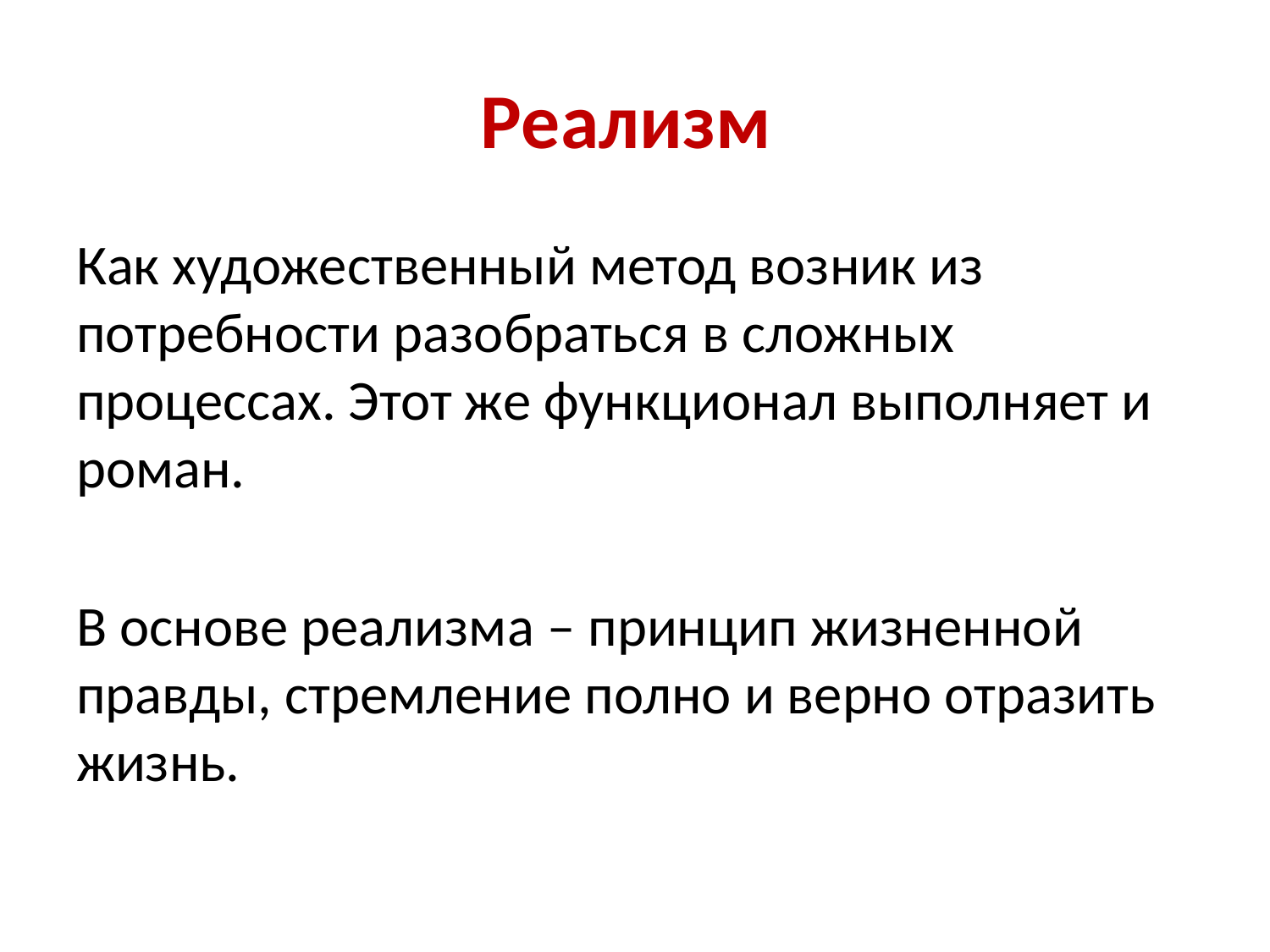

# Реализм
Как художественный метод возник из потребности разобраться в сложных процессах. Этот же функционал выполняет и роман.

В основе реализма – принцип жизненной правды, стремление полно и верно отразить жизнь.